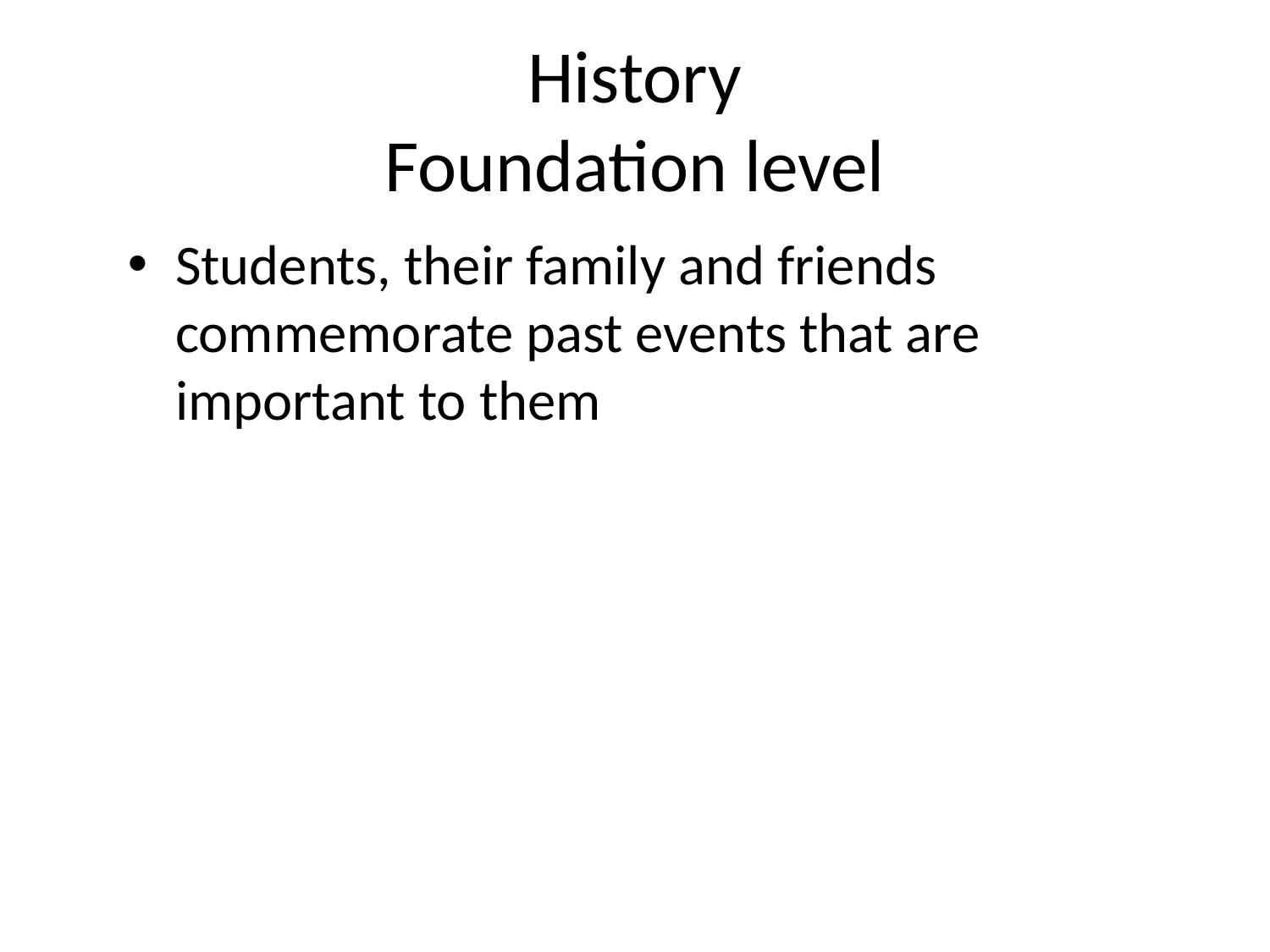

# History Foundation level
Students, their family and friends commemorate past events that are important to them